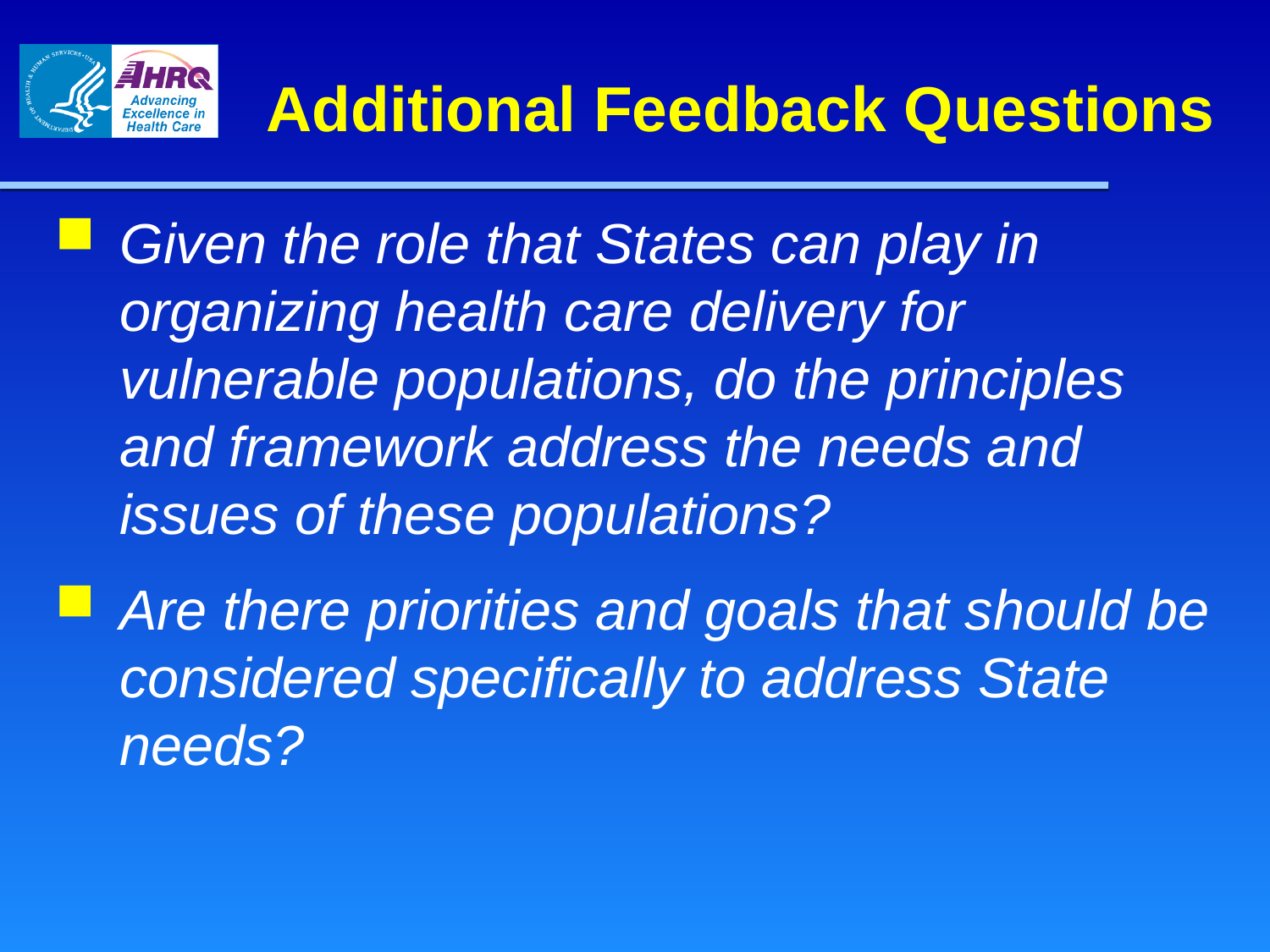

Additional Feedback Questions
Given the role that States can play in organizing health care delivery for vulnerable populations, do the principles and framework address the needs and issues of these populations?
Are there priorities and goals that should be considered specifically to address State needs?